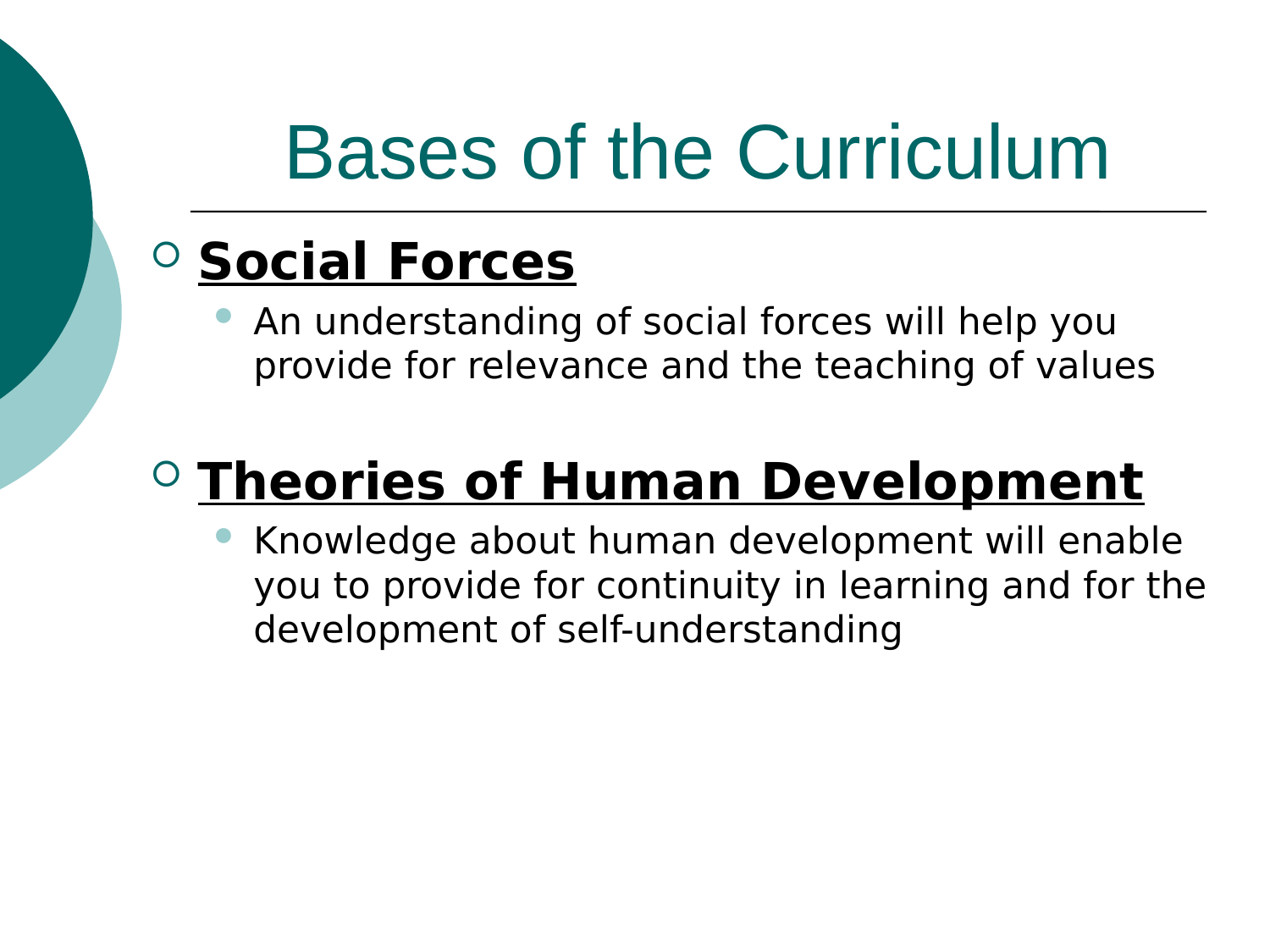

# Bases of the Curriculum
Social Forces
An understanding of social forces will help you provide for relevance and the teaching of values

Theories of Human Development
Knowledge about human development will enable you to provide for continuity in learning and for the development of self-understanding